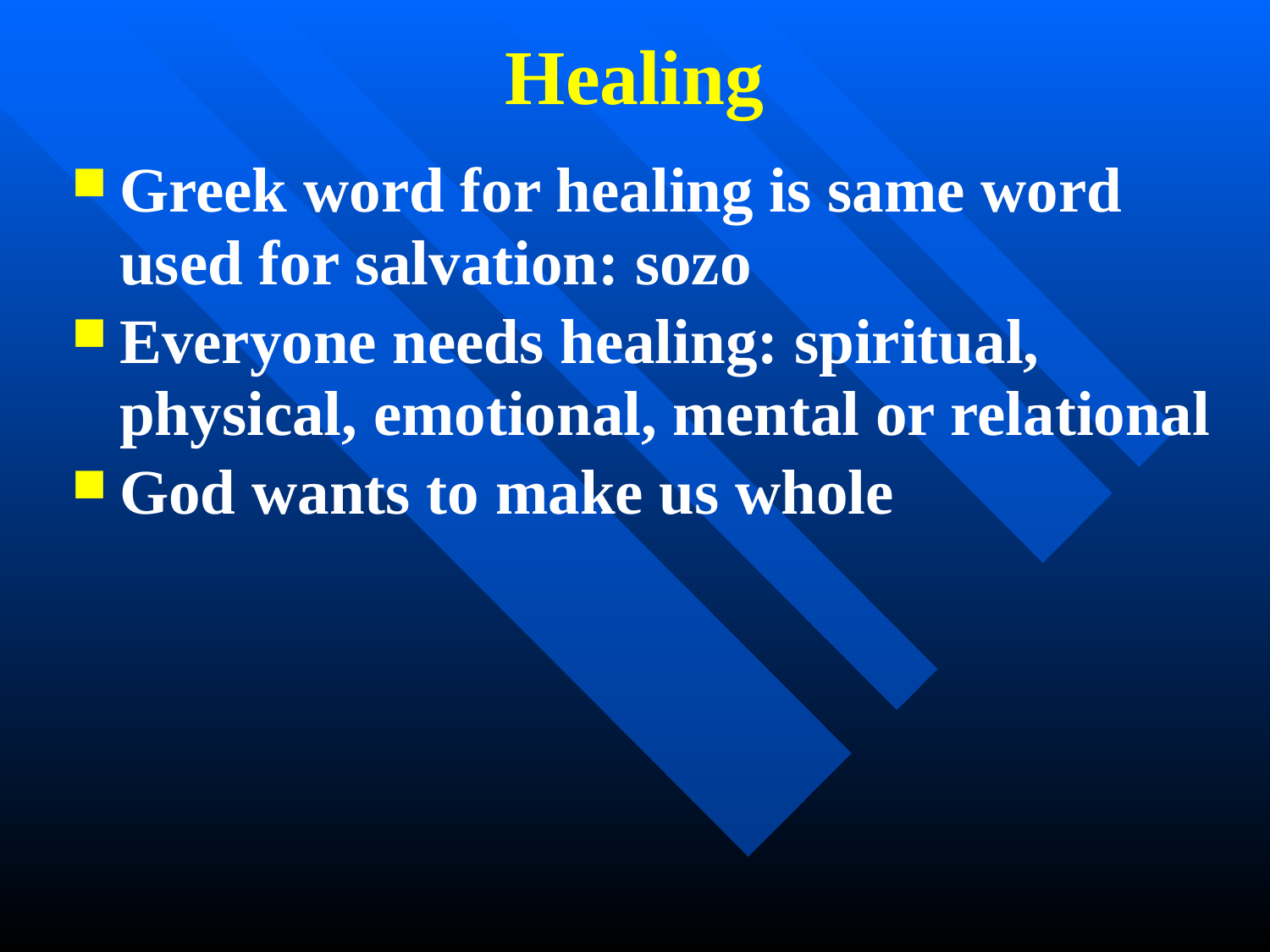

Healing
Greek word for healing is same word used for salvation: sozo
Everyone needs healing: spiritual, physical, emotional, mental or relational
God wants to make us whole